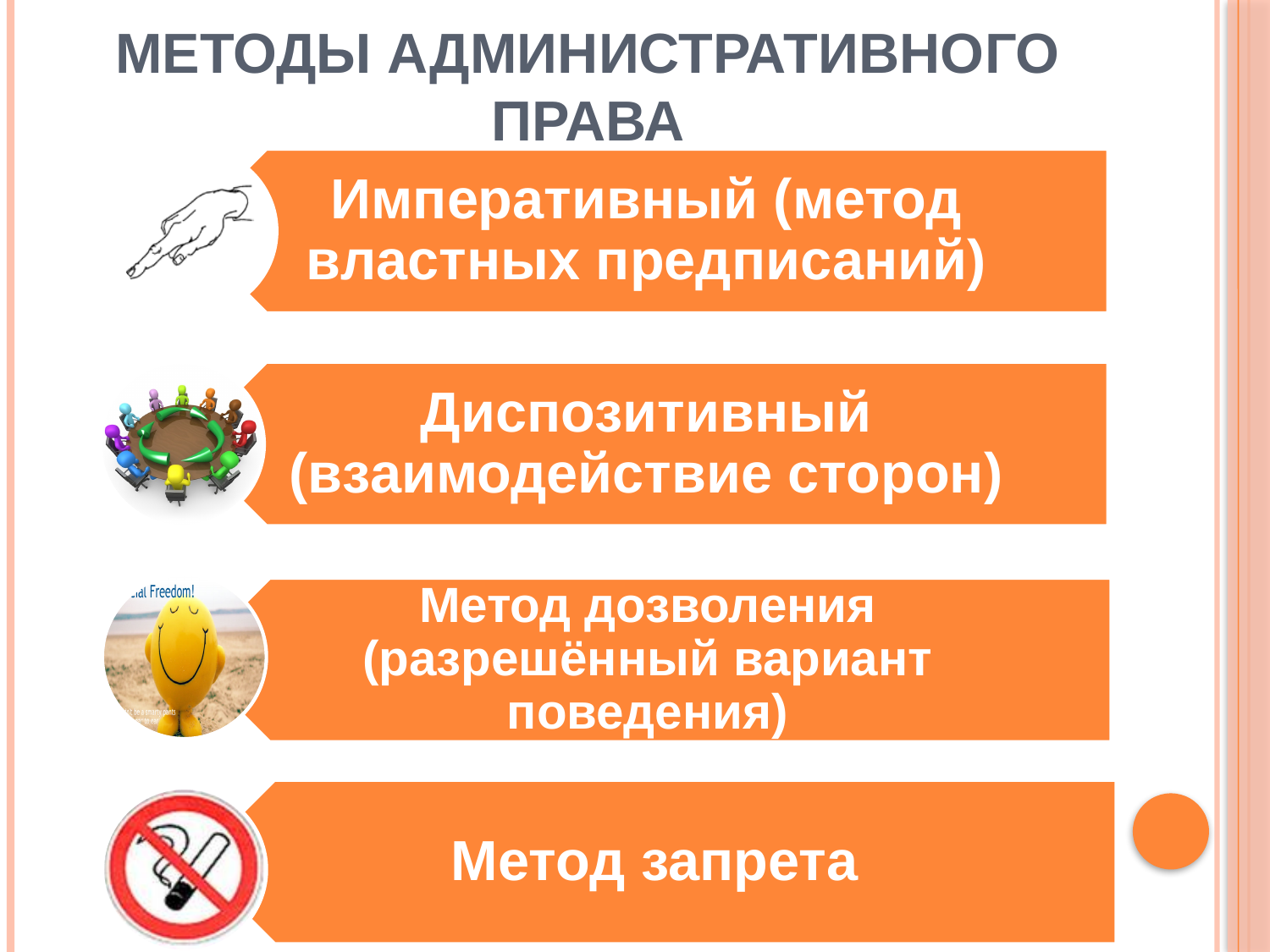

# Методы административного права
Императивный (метод властных предписаний)
Диспозитивный (взаимодействие сторон)
Метод дозволения (разрешённый вариант поведения)
Метод запрета